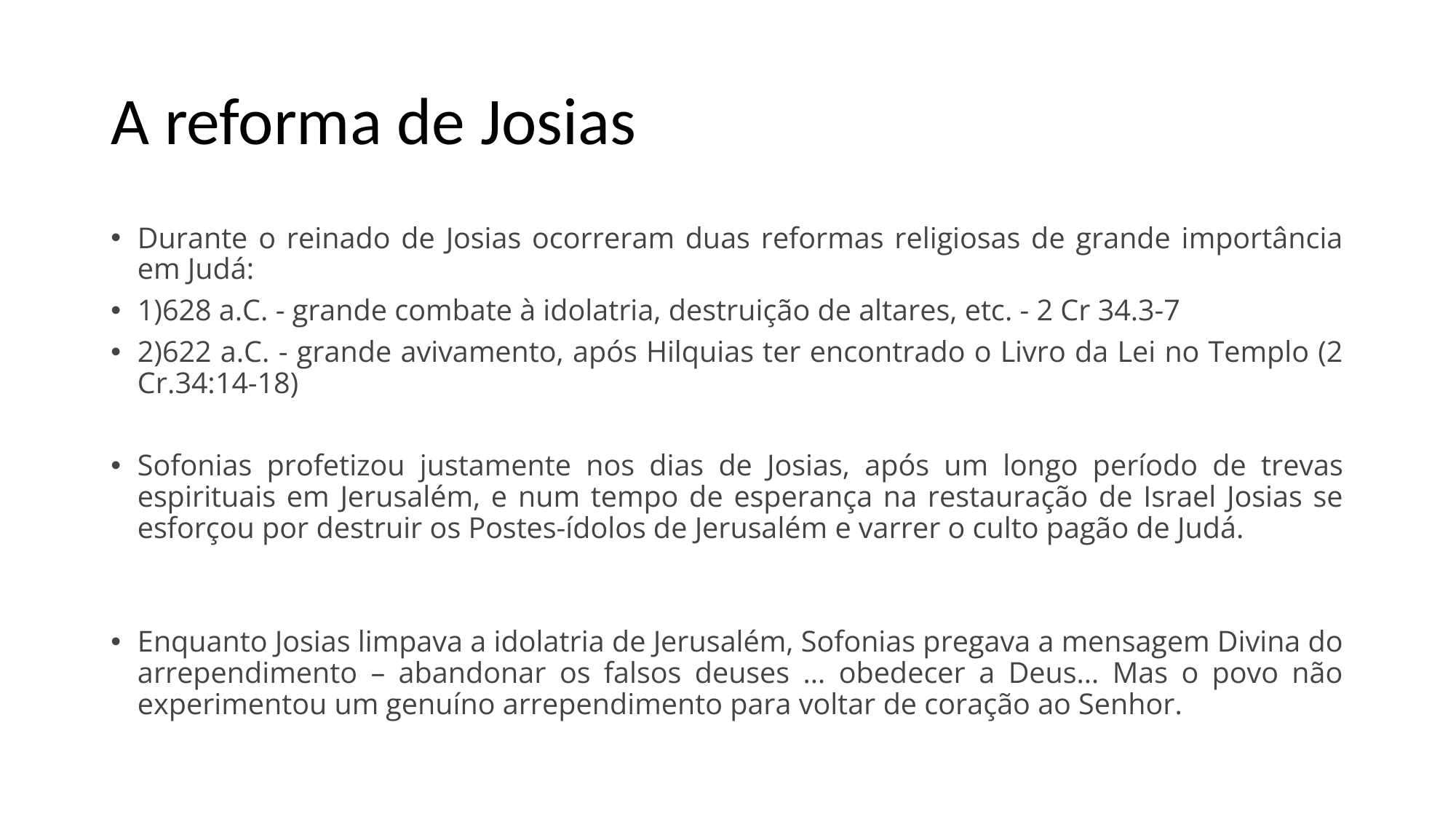

# A reforma de Josias
Durante o reinado de Josias ocorreram duas reformas religiosas de grande importância em Judá:
1)628 a.C. - grande combate à idolatria, destruição de altares, etc. - 2 Cr 34.3-7
2)622 a.C. - grande avivamento, após Hilquias ter encontrado o Livro da Lei no Templo (2 Cr.34:14-18)

Sofonias profetizou justamente nos dias de Josias, após um longo período de trevas espirituais em Jerusalém, e num tempo de esperança na restauração de Israel Josias se esforçou por destruir os Postes-ídolos de Jerusalém e varrer o culto pagão de Judá.

Enquanto Josias limpava a idolatria de Jerusalém, Sofonias pregava a mensagem Divina do arrependimento – abandonar os falsos deuses … obedecer a Deus… Mas o povo não experimentou um genuíno arrependimento para voltar de coração ao Senhor.